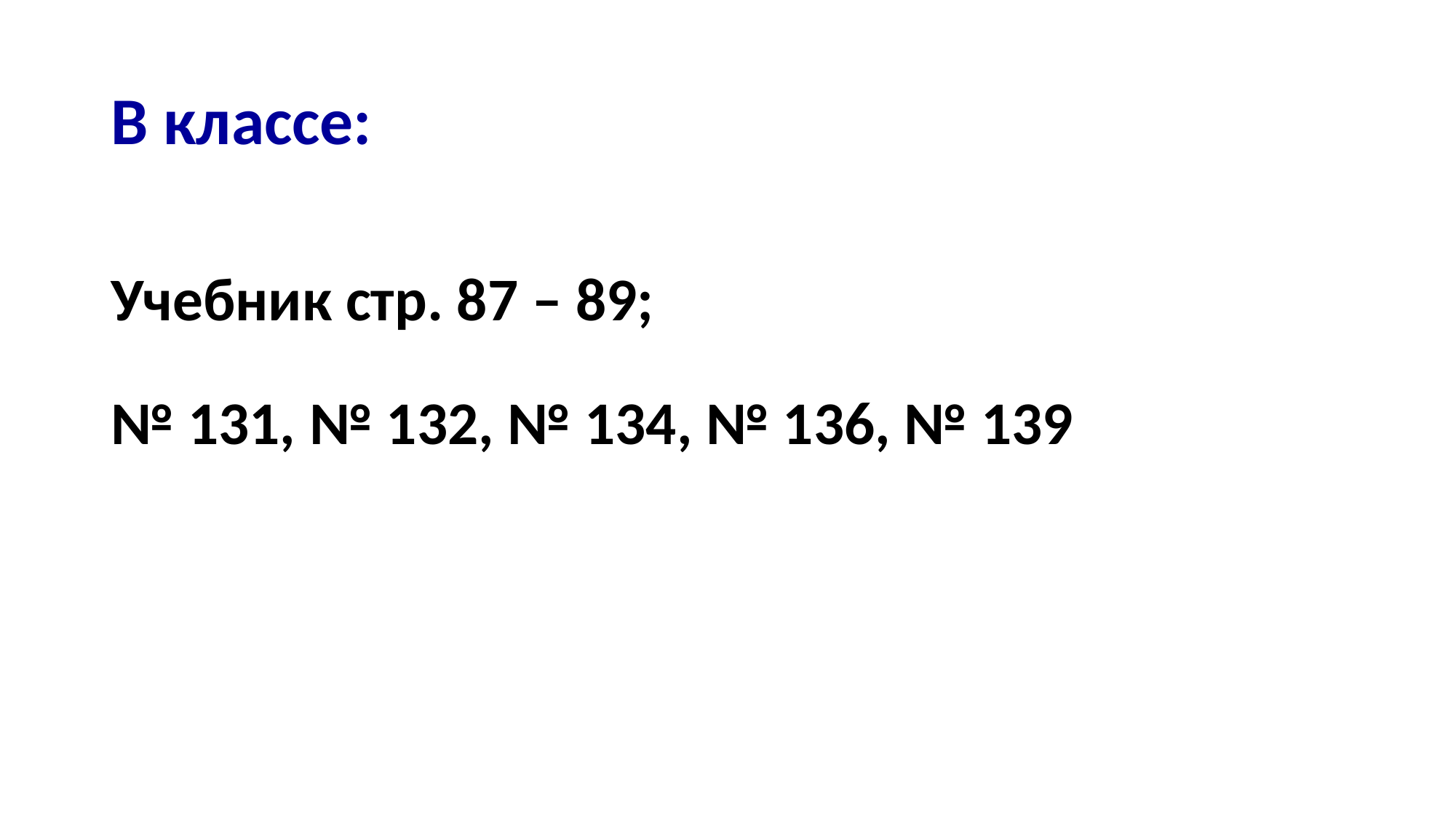

# В классе:
Учебник стр. 87 – 89;
№ 131, № 132, № 134, № 136, № 139